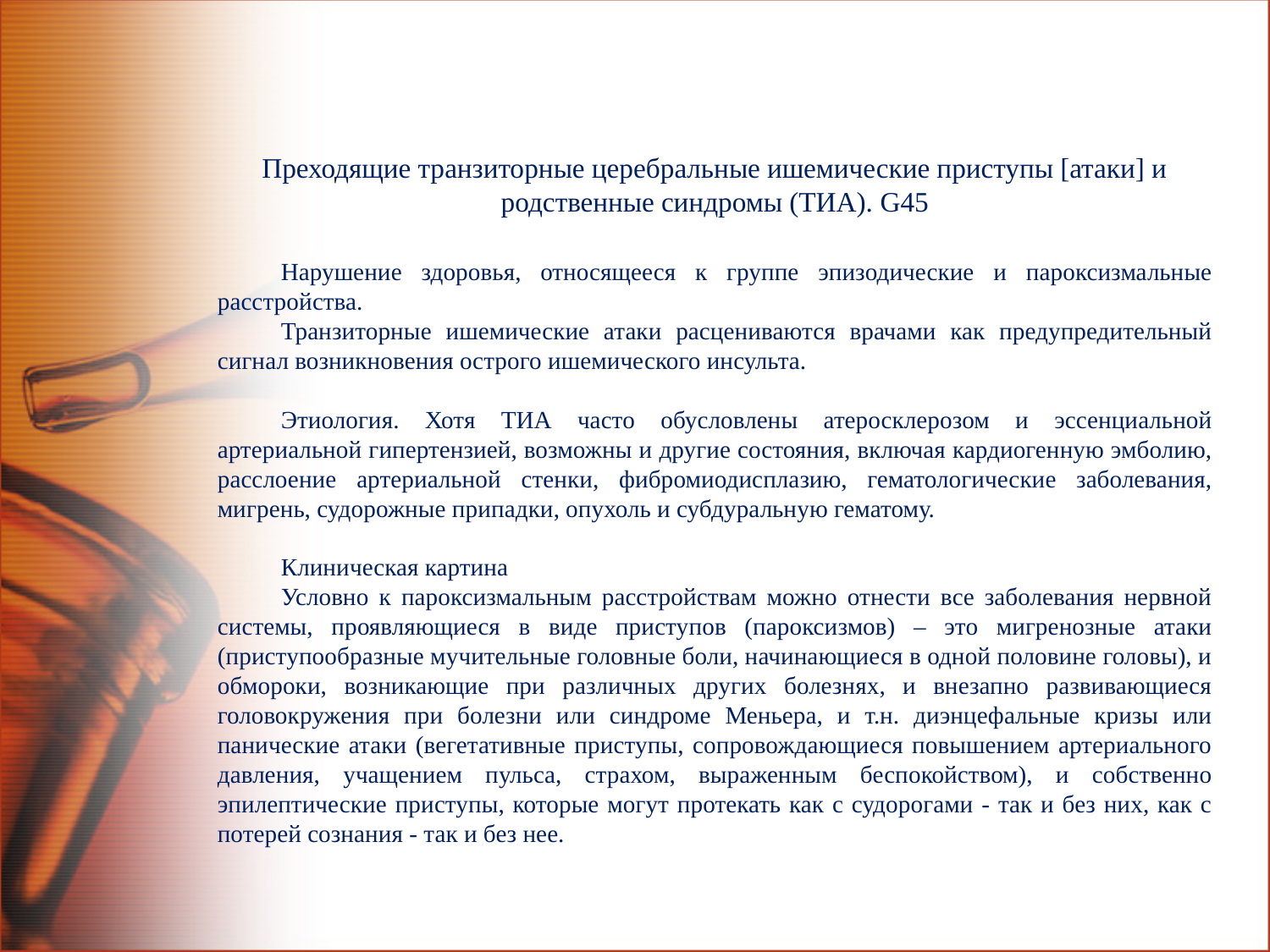

Преходящие транзиторные церебральные ишемические приступы [атаки] и родственные синдромы (ТИА). G45

Нарушение здоровья, относящееся к группе эпизодические и пароксизмальные расстройства.
Транзиторные ишемические атаки расцениваются врачами как предупредительный сигнал возникновения острого ишемического инсульта.

Этиология. Хотя ТИА часто обусловлены атеросклерозом и эссенциальной артериальной гипертензией, возможны и другие состояния, включая кардиогенную эмболию, расслоение артериальной стенки, фибромиодисплазию, гематологические заболевания, мигрень, судорожные припадки, опухоль и субдуральную гематому.

Клиническая картина
Условно к пароксизмальным расстройствам можно отнести все заболевания нервной системы, проявляющиеся в виде приступов (пароксизмов) – это мигренозные атаки (приступообразные мучительные головные боли, начинающиеся в одной половине головы), и обмороки, возникающие при различных других болезнях, и внезапно развивающиеся головокружения при болезни или синдроме Меньера, и т.н. диэнцефальные кризы или панические атаки (вегетативные приступы, сопровождающиеся повышением артериального давления, учащением пульса, страхом, выраженным беспокойством), и собственно эпилептические приступы, которые могут протекать как с судорогами - так и без них, как с потерей сознания - так и без нее.